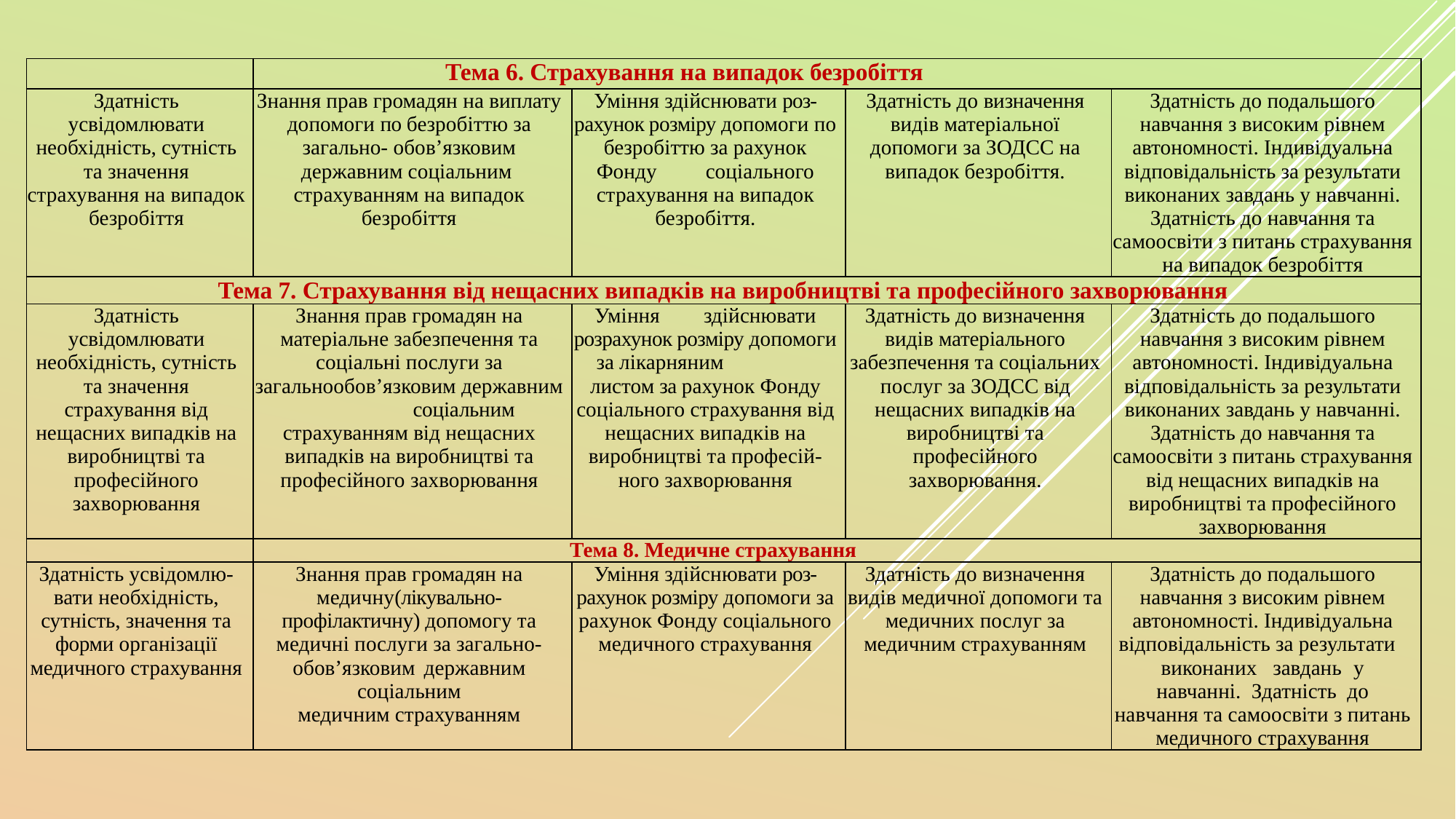

|  | Тема 6. Страхування на випадок безробіття |  |  |  |
| --- | --- | --- | --- | --- |
| Здатність усвідомлювати необхідність, сутність та значення страхування на випадок безробіття | Знання прав громадян на виплату допомоги по безробіттю за загально- обов’язковим державним соціальним страхуванням на випадок безробіття | Уміння здійснювати роз- рахунок розміру допомоги по безробіттю за рахунок Фонду соціального страхування на випадок безробіття. | Здатність до визначення видів матеріальної допомоги за ЗОДСС на випадок безробіття. | Здатність до подальшого навчання з високим рівнем автономності. Індивідуальна відповідальність за результати виконаних завдань у навчанні. Здатність до навчання та самоосвіти з питань страхування на випадок безробіття |
| Тема 7. Страхування від нещасних випадків на виробництві та професійного захворювання |  |  |  |  |
| Здатність усвідомлювати необхідність, сутність та значення страхування від нещасних випадків на виробництві та професійного захворювання | Знання прав громадян на матеріальне забезпечення та соціальні послуги за загальнообов’язковим державним соціальним страхуванням від нещасних випадків на виробництві та професійного захворювання | Уміння здійснювати розрахунок розміру допомоги за лікарняним листом за рахунок Фонду соціального страхування від нещасних випадків на виробництві та професій-ного захворювання | Здатність до визначення видів матеріального забезпечення та соціальних послуг за ЗОДСС від нещасних випадків на виробництві та професійного захворювання. | Здатність до подальшого навчання з високим рівнем автономності. Індивідуальна відповідальність за результати виконаних завдань у навчанні. Здатність до навчання та самоосвіти з питань страхування від нещасних випадків на виробництві та професійного захворювання |
|  | Тема 8. Медичне страхування |  |  |  |
| Здатність усвідомлю-вати необхідність, сутність, значення та форми організації медичного страхування | Знання прав громадян на медичну(лікувально- профілактичну) допомогу та медичні послуги за загально-обов’язковим державним соціальним медичним страхуванням | Уміння здійснювати роз- рахунок розміру допомоги за рахунок Фонду соціального медичного страхування | Здатність до визначення видів медичної допомоги та медичних послуг за медичним страхуванням | Здатність до подальшого навчання з високим рівнем автономності. Індивідуальна відповідальність за результати виконаних завдань у навчанні. Здатність до навчання та самоосвіти з питань медичного страхування |